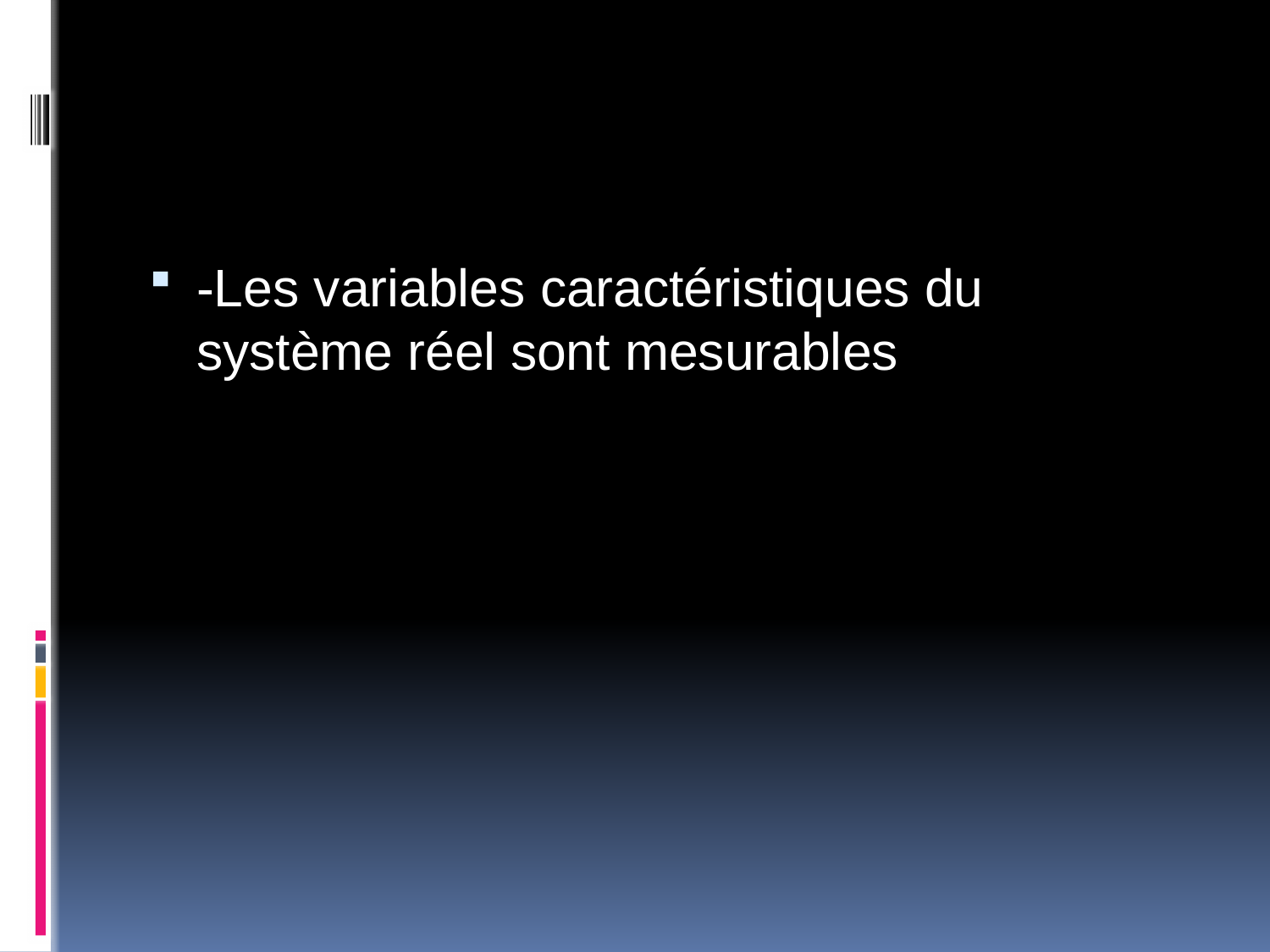

#
-Les variables caractéristiques du système réel sont mesurables